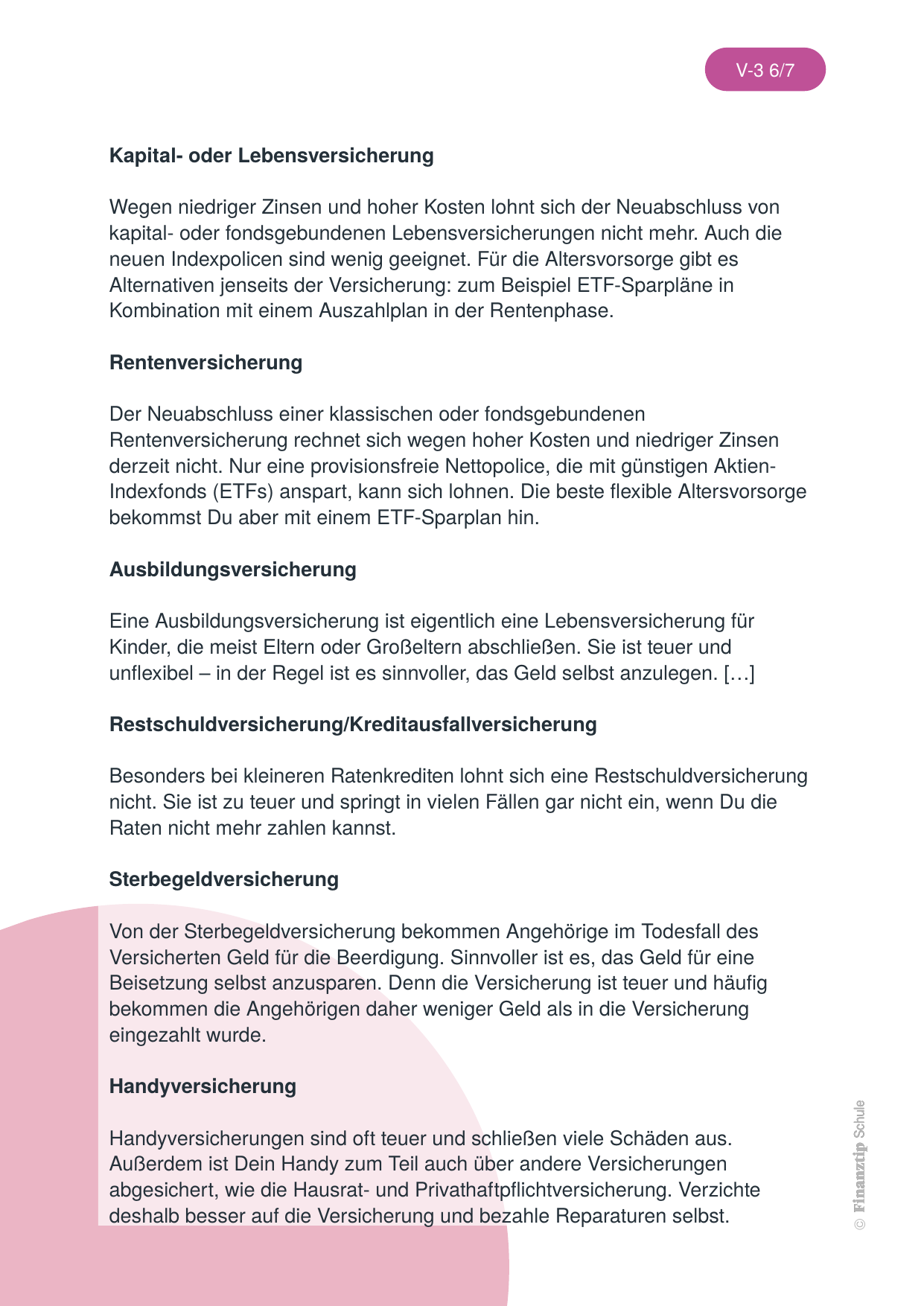

Kapital- oder Lebensversicherung

Wegen niedriger Zinsen und hoher Kosten lohnt sich der Neuabschluss von kapital- oder fondsgebundenen Lebensversicherungen nicht mehr. Auch die neuen Indexpolicen sind wenig geeignet. Für die Altersvorsorge gibt es Alternativen jenseits der Versicherung: zum Beispiel ETF-Sparpläne in Kombination mit einem Auszahlplan in der Rentenphase.

Rentenversicherung

Der Neuabschluss einer klassischen oder fondsgebundenen Rentenversicherung rechnet sich wegen hoher Kosten und niedriger Zinsen derzeit nicht. Nur eine provisionsfreie Nettopolice, die mit günstigen Aktien-Indexfonds (ETFs) anspart, kann sich lohnen. Die beste flexible Altersvorsorge bekommst Du aber mit einem ETF-Sparplan hin.

Ausbildungsversicherung

Eine Ausbildungsversicherung ist eigentlich eine Lebensversicherung für Kinder, die meist Eltern oder Großeltern abschließen. Sie ist teuer und unflexibel – in der Regel ist es sinnvoller, das Geld selbst anzulegen. […]

Restschuldversicherung/Kreditausfallversicherung

Besonders bei kleineren Ratenkrediten lohnt sich eine Restschuldversicherung nicht. Sie ist zu teuer und springt in vielen Fällen gar nicht ein, wenn Du die Raten nicht mehr zahlen kannst.

Sterbegeldversicherung

Von der Sterbegeldversicherung bekommen Angehörige im Todesfall des Versicherten Geld für die Beerdigung. Sinnvoller ist es, das Geld für eine Beisetzung selbst anzusparen. Denn die Versicherung ist teuer und häufig bekommen die Angehörigen daher weniger Geld als in die Versicherung eingezahlt wurde.

Handyversicherung

Handyversicherungen sind oft teuer und schließen viele Schäden aus. Außerdem ist Dein Handy zum Teil auch über andere Versicherungen abgesichert, wie die Hausrat- und Privathaftpflichtversicherung. Verzichte deshalb besser auf die Versicherung und bezahle Reparaturen selbst.